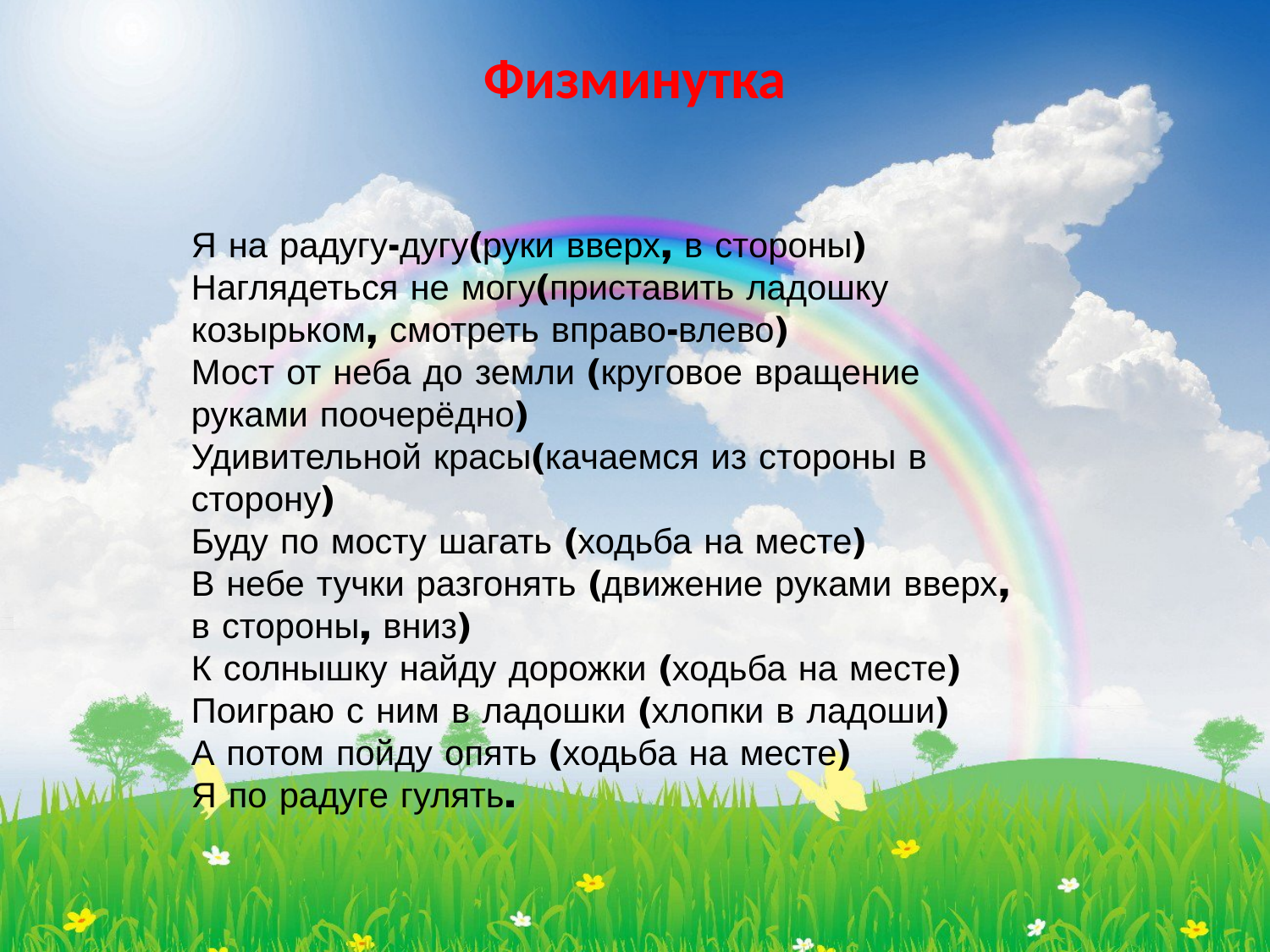

Физминутка
Я на радугу-дугу(руки вверх, в стороны)
Наглядеться не могу(приставить ладошку козырьком, смотреть вправо-влево)
Мост от неба до земли (круговое вращение руками поочерёдно)
Удивительной красы(качаемся из стороны в сторону)
Буду по мосту шагать (ходьба на месте)
В небе тучки разгонять (движение руками вверх, в стороны, вниз)
К солнышку найду дорожки (ходьба на месте)
Поиграю с ним в ладошки (хлопки в ладоши)
А потом пойду опять (ходьба на месте)
Я по радуге гулять.